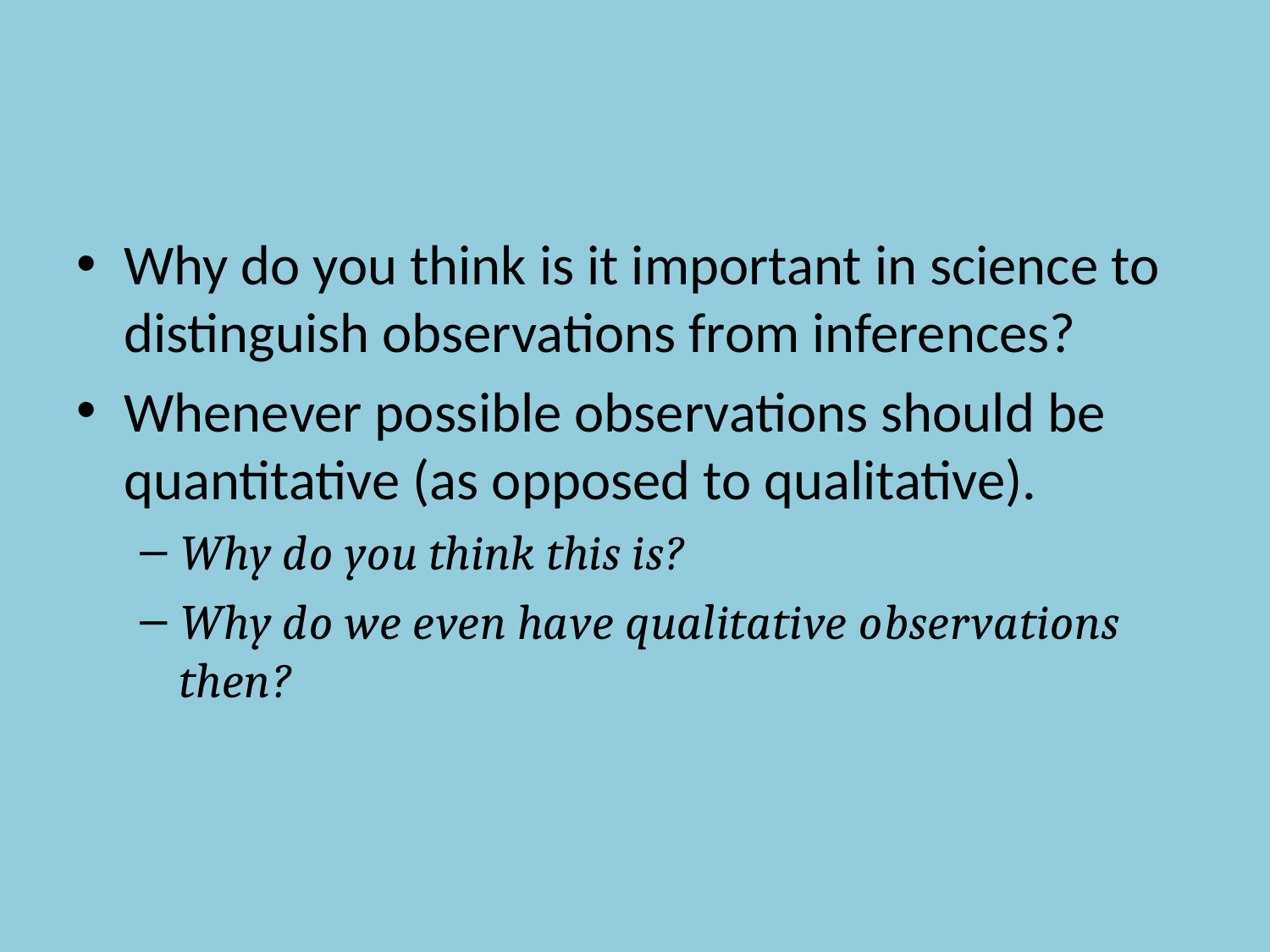

Why do you think is it important in science to distinguish observations from inferences?
Whenever possible observations should be quantitative (as opposed to qualitative).
Why do you think this is?
Why do we even have qualitative observations then?